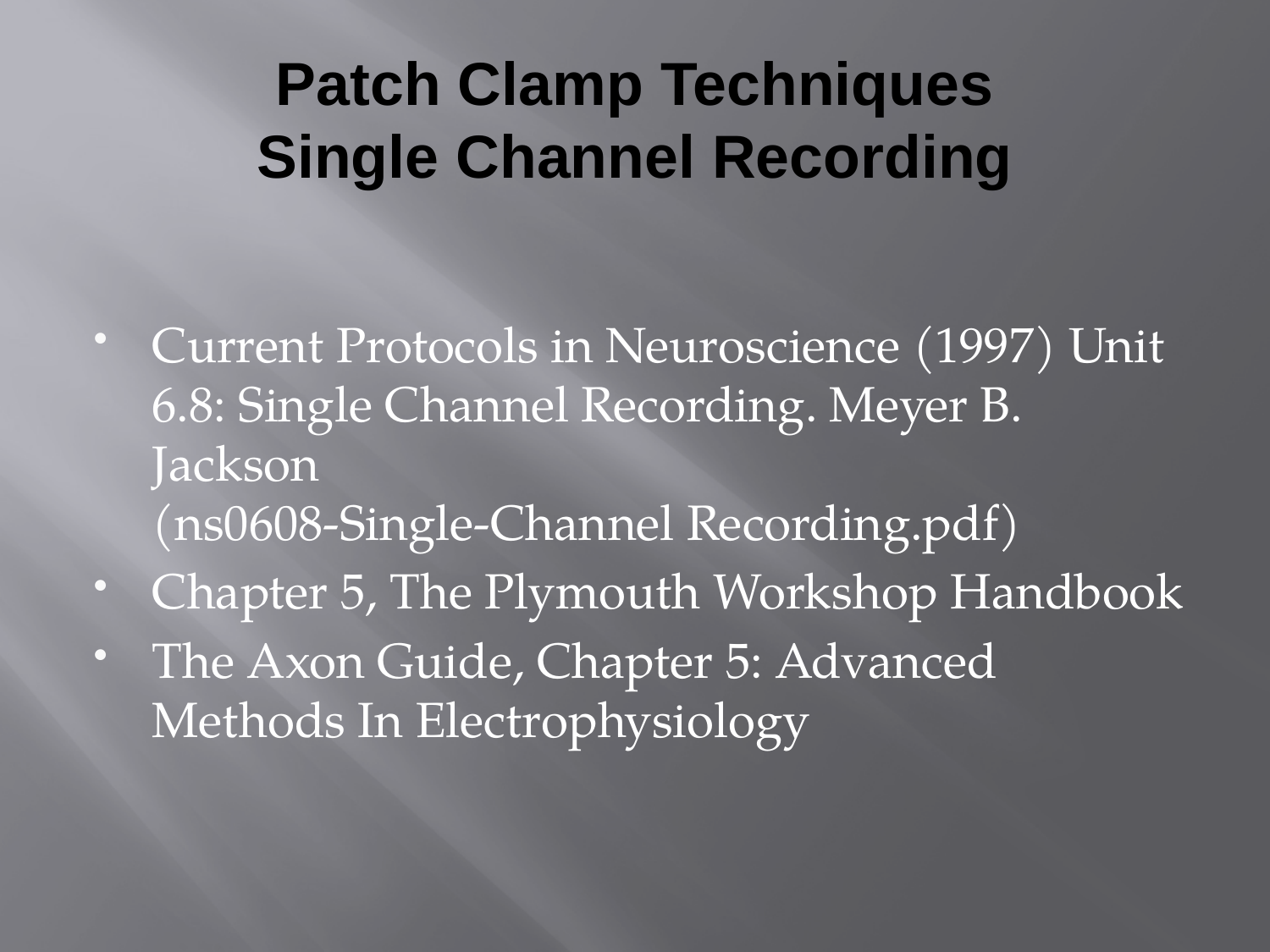

# Patch Clamp Techniques Single Channel Recording
Current Protocols in Neuroscience (1997) Unit 6.8: Single Channel Recording. Meyer B. Jackson
(ns0608-Single-Channel Recording.pdf)
Chapter 5, The Plymouth Workshop Handbook
The Axon Guide, Chapter 5: Advanced Methods In Electrophysiology